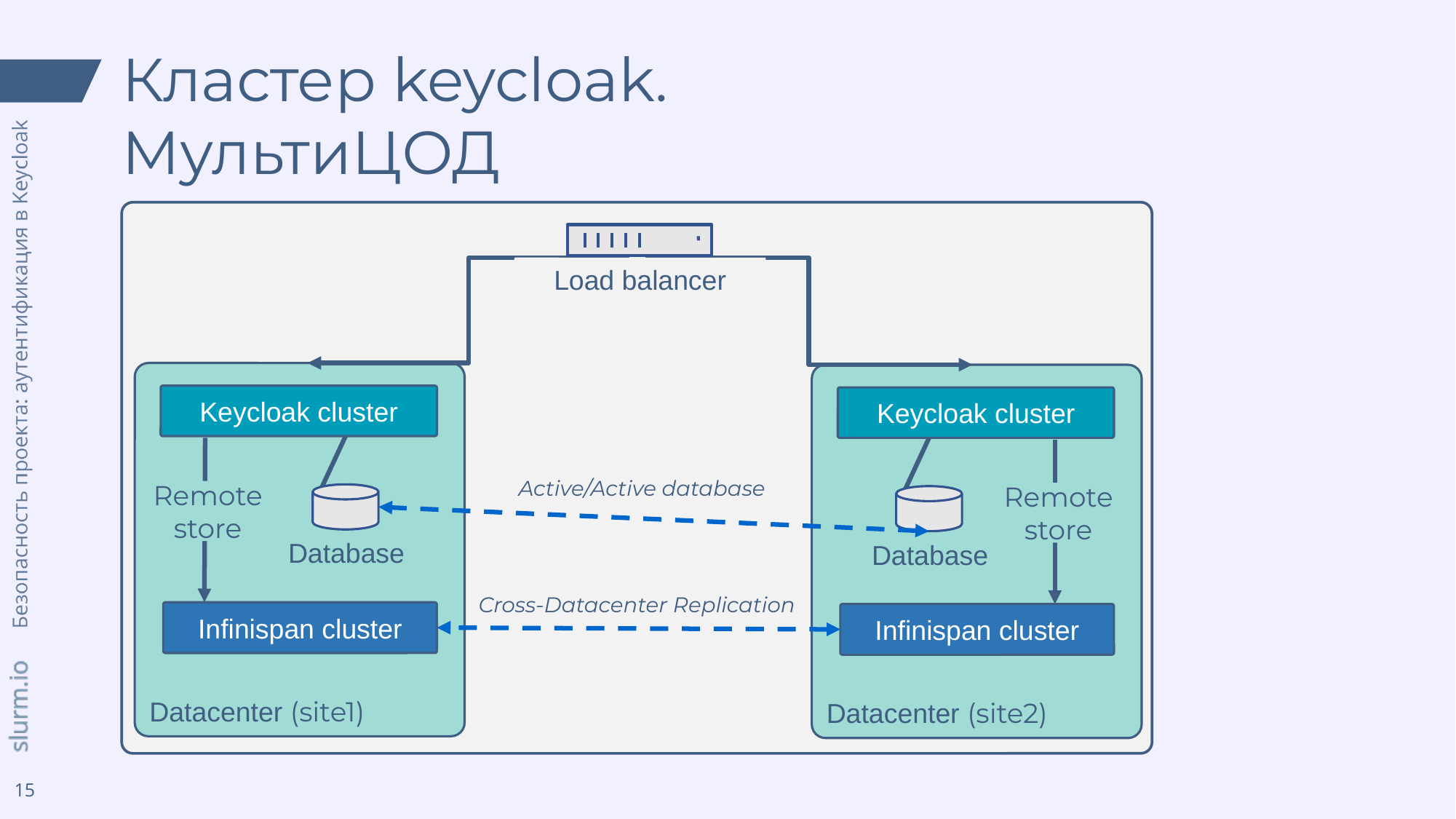

# Кластер keycloak. МультиЦОД

Load balancer
Datacenter (site1)
Keycloak cluster
Remote
store

Database
Infinispan cluster
Datacenter (site2)
Keycloak cluster
Remote
store

Database
Infinispan cluster
Active/Active database
Cross-Datacenter Replication